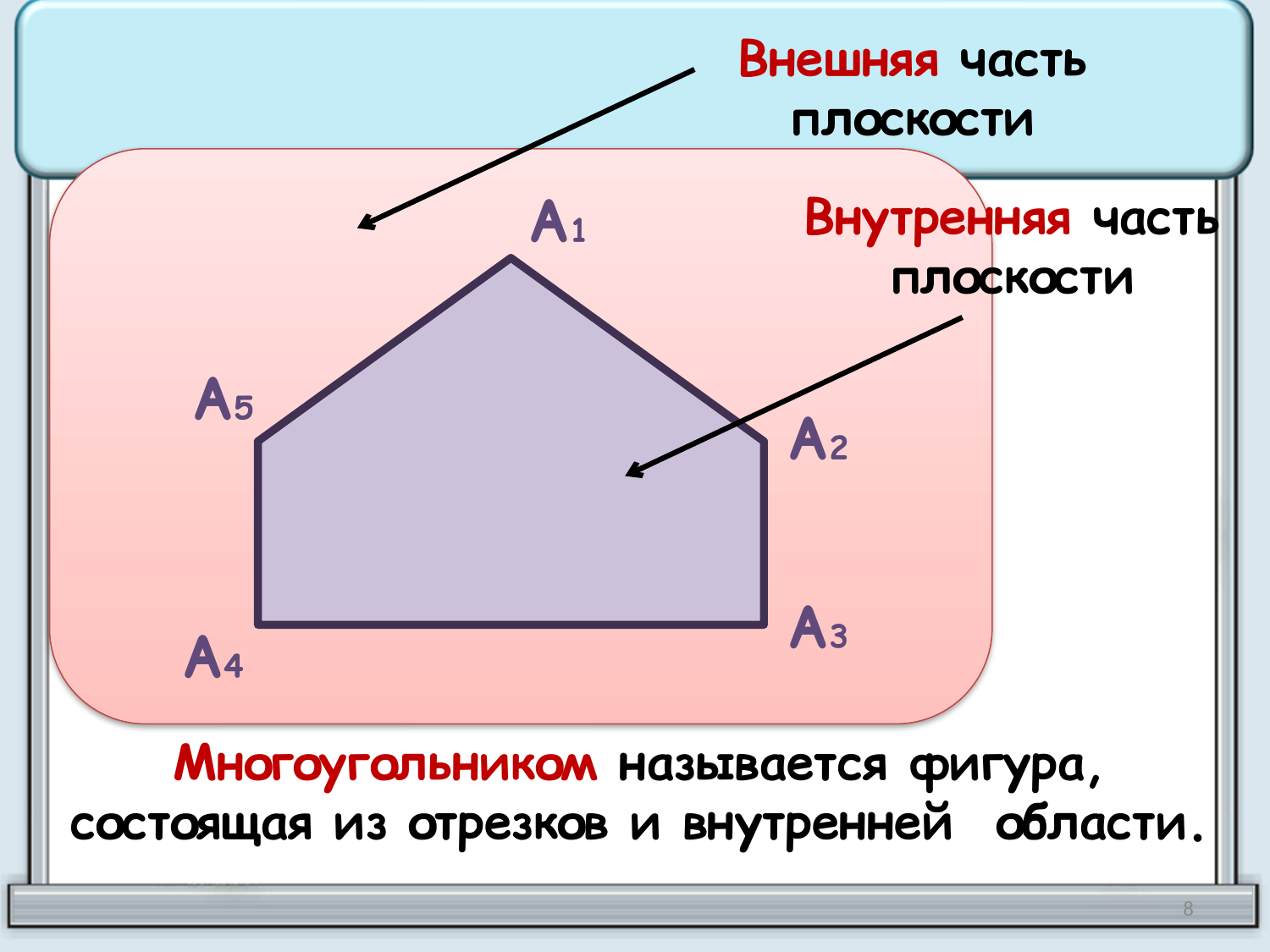

Внешняя часть плоскости

А1
Внутренняя часть плоскости

А5
А2
А3
А4
Многоугольником называется фигура, состоящая из отрезков и внутренней  области.
8